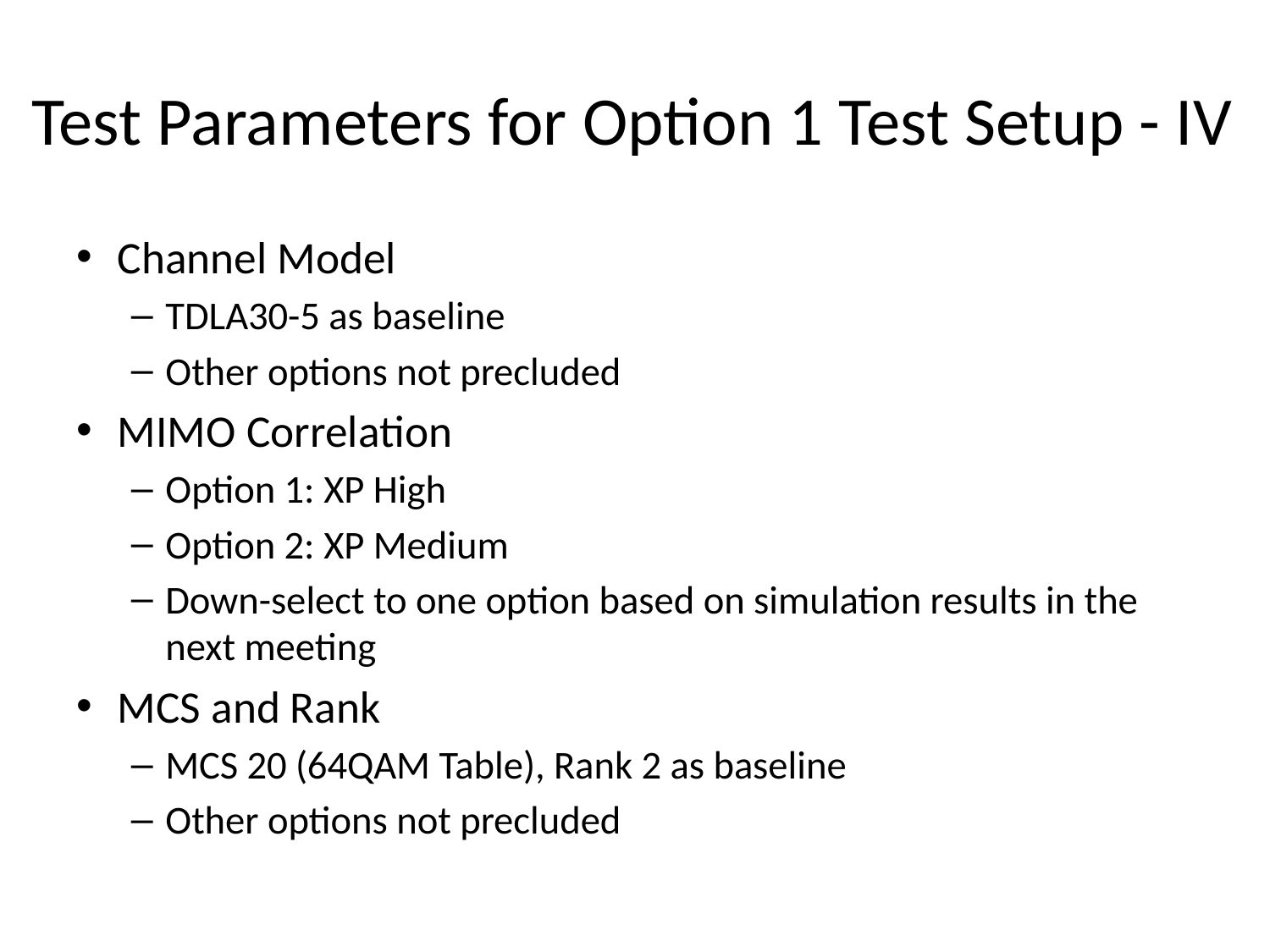

# Test Parameters for Option 1 Test Setup - IV
Channel Model
TDLA30-5 as baseline
Other options not precluded
MIMO Correlation
Option 1: XP High
Option 2: XP Medium
Down-select to one option based on simulation results in the next meeting
MCS and Rank
MCS 20 (64QAM Table), Rank 2 as baseline
Other options not precluded